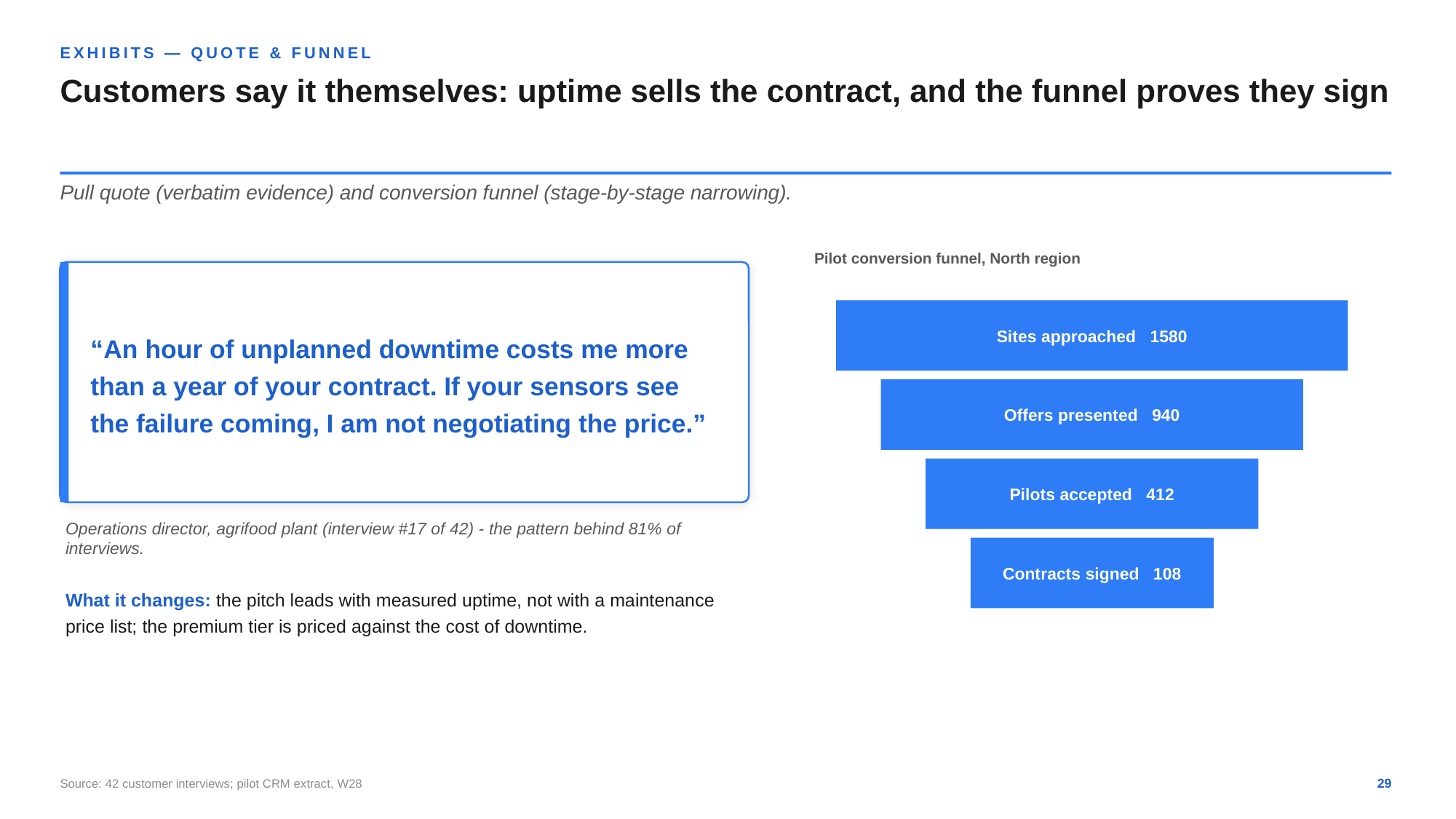

EXHIBITS — QUOTE & FUNNEL
Customers say it themselves: uptime sells the contract, and the funnel proves they sign

Pull quote (verbatim evidence) and conversion funnel (stage-by-stage narrowing).
Pilot conversion funnel, North region

“An hour of unplanned downtime costs me more than a year of your contract. If your sensors see the failure coming, I am not negotiating the price.”

Sites approached   1580

Offers presented   940

Pilots accepted   412
Operations director, agrifood plant (interview #17 of 42) - the pattern behind 81% of interviews.

Contracts signed   108
What it changes: the pitch leads with measured uptime, not with a maintenance price list; the premium tier is priced against the cost of downtime.
Source: 42 customer interviews; pilot CRM extract, W28
29